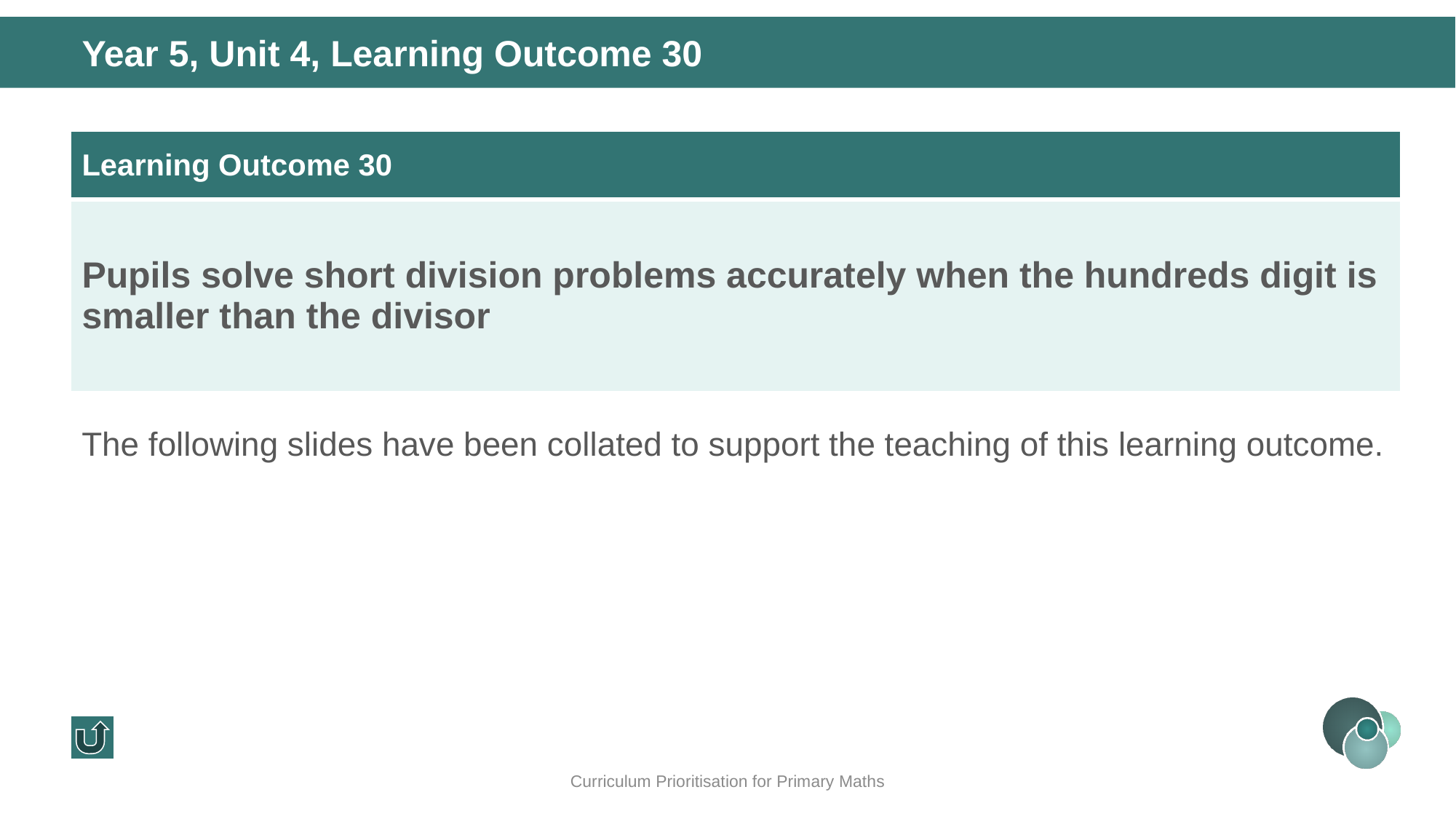

Year 5, Unit 4, Learning Outcome 30
| Learning Outcome 30 |
| --- |
| Pupils solve short division problems accurately when the hundreds digit is smaller than the divisor |
The following slides have been collated to support the teaching of this learning outcome.

Curriculum Prioritisation for Primary Maths